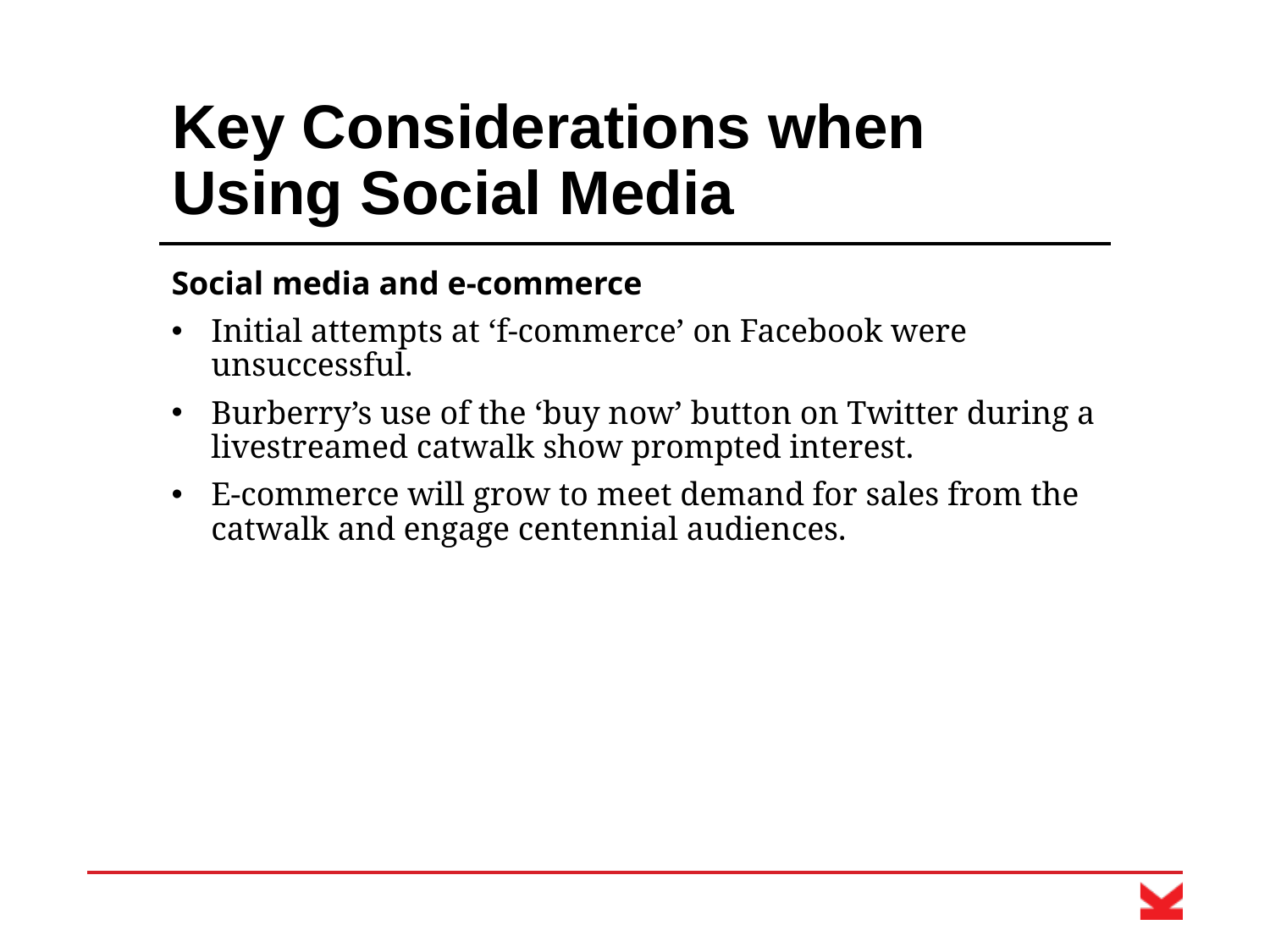

# Key Considerations when Using Social Media
Social media and e-commerce
Initial attempts at ‘f-commerce’ on Facebook were unsuccessful.
Burberry’s use of the ‘buy now’ button on Twitter during a livestreamed catwalk show prompted interest.
E-commerce will grow to meet demand for sales from the catwalk and engage centennial audiences.